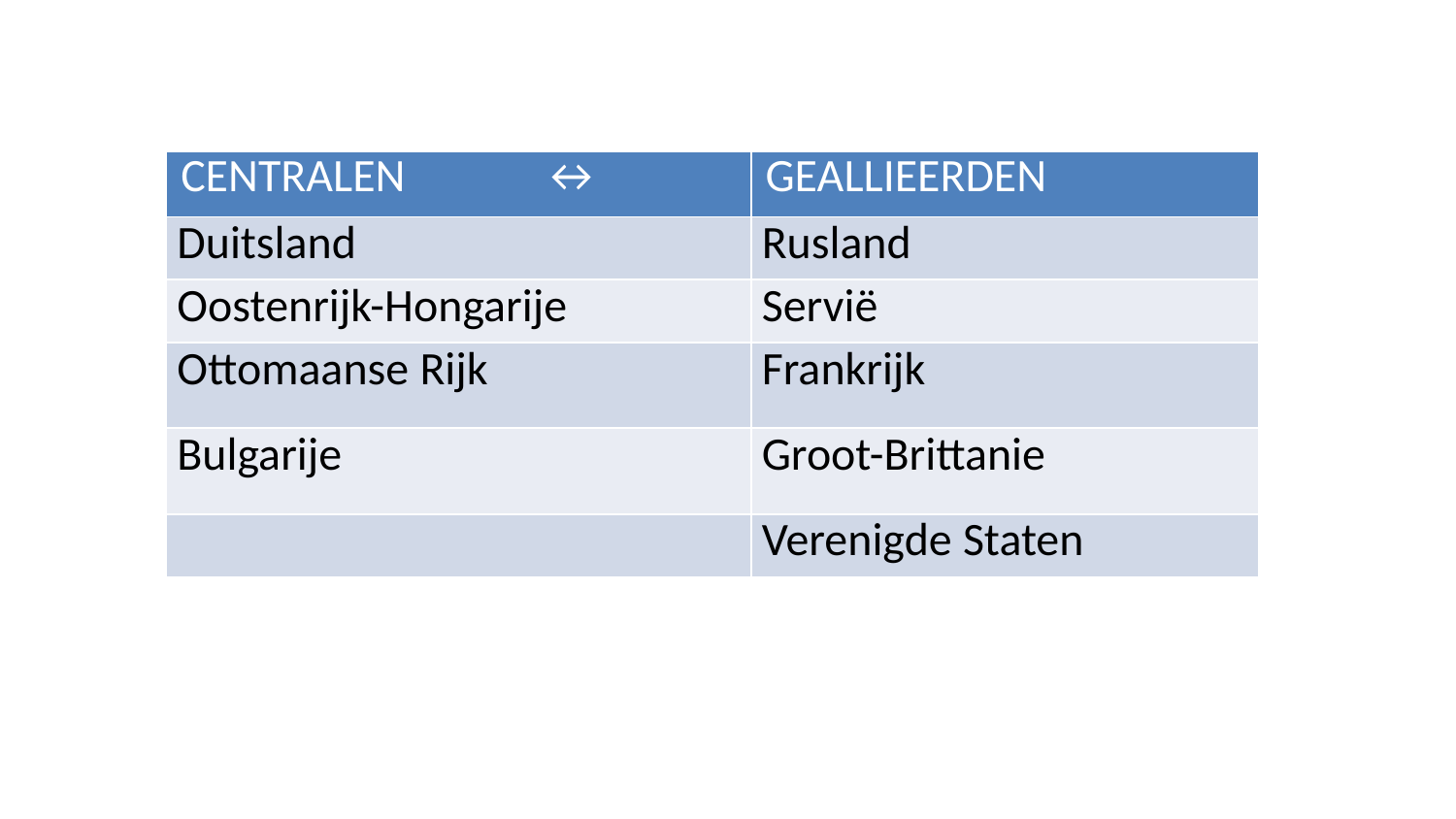

#
| CENTRALEN ↔ | GEALLIEERDEN |
| --- | --- |
| Duitsland | Rusland |
| Oostenrijk-Hongarije | Servië |
| Ottomaanse Rijk | Frankrijk |
| Bulgarije | Groot-Brittanie |
|  | Verenigde Staten |